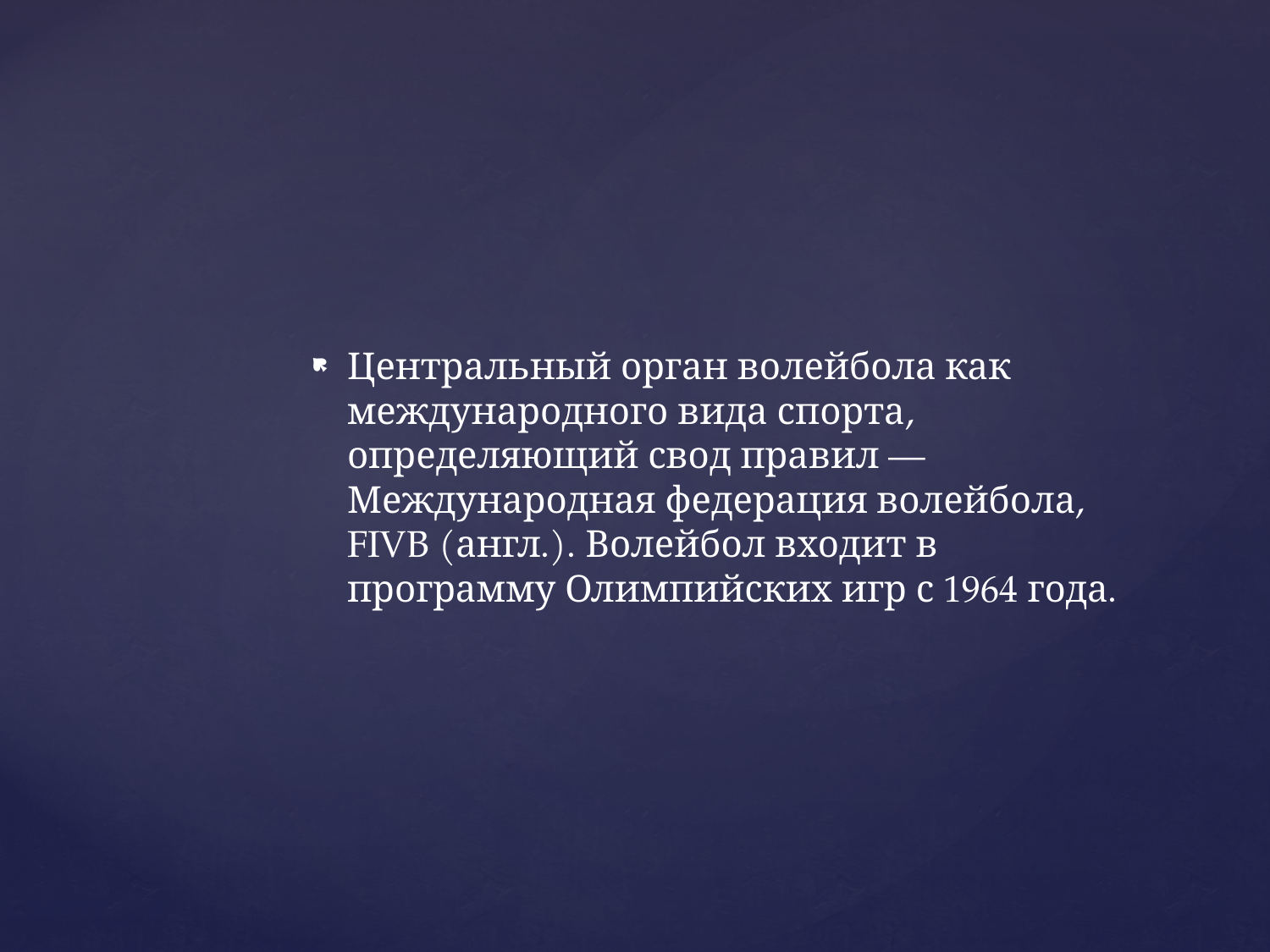

Центральный орган волейбола как международного вида спорта, определяющий свод правил — Международная федерация волейбола, FIVB (англ.). Волейбол входит в программу Олимпийских игр с 1964 года.